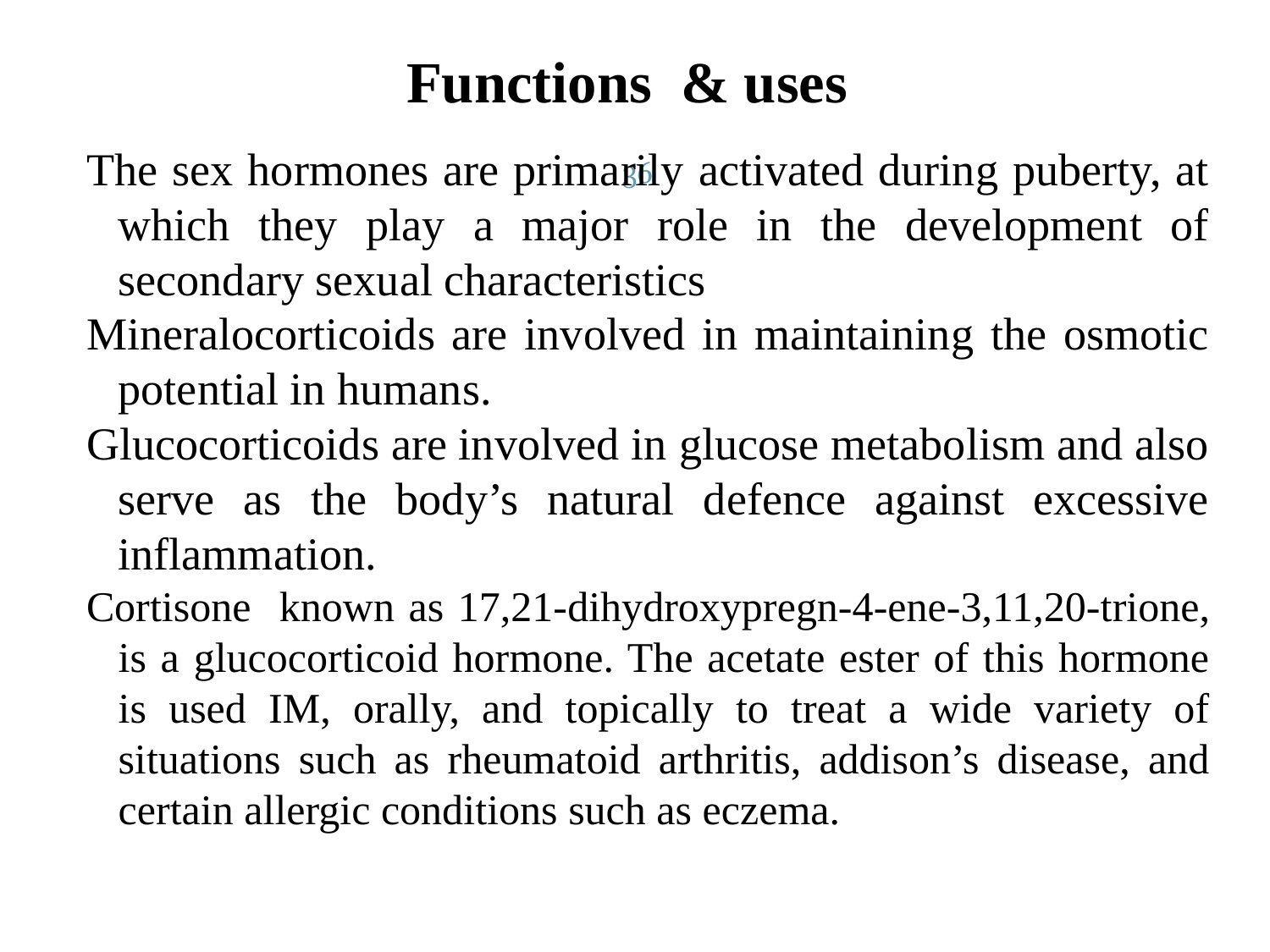

# Functions  & uses
The sex hormones are primarily activated during puberty, at which they play a major role in the development of secondary sexual characteristics
Mineralocorticoids are involved in maintaining the osmotic potential in humans.
Glucocorticoids are involved in glucose metabolism and also serve as the body’s natural defence against excessive inflammation.
Cortisone  known as 17,21-dihydroxypregn-4-ene-3,11,20-trione, is a glucocorticoid hormone. The acetate ester of this hormone is used IM, orally, and topically to treat a wide variety of situations such as rheumatoid arthritis, addison’s disease, and certain allergic conditions such as eczema.

36